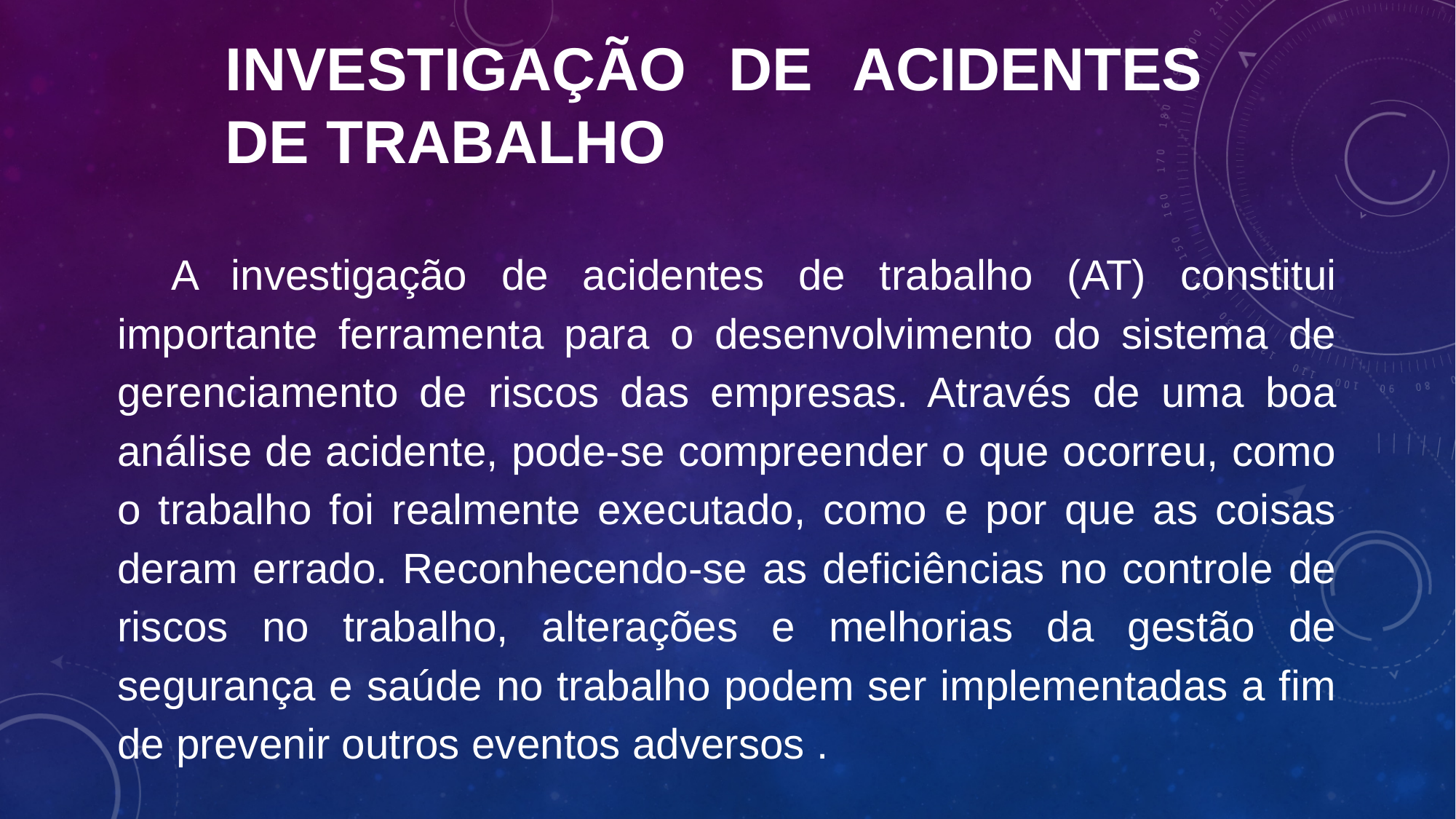

INVESTIGAÇÃO DE ACIDENTES DE TRABALHO

A investigação de acidentes de trabalho (AT) constitui importante ferramenta para o desenvolvimento do sistema de gerenciamento de riscos das empresas. Através de uma boa análise de acidente, pode-se compreender o que ocorreu, como o trabalho foi realmente executado, como e por que as coisas deram errado. Reconhecendo-se as deficiências no controle de riscos no trabalho, alterações e melhorias da gestão de segurança e saúde no trabalho podem ser implementadas a fim de prevenir outros eventos adversos .